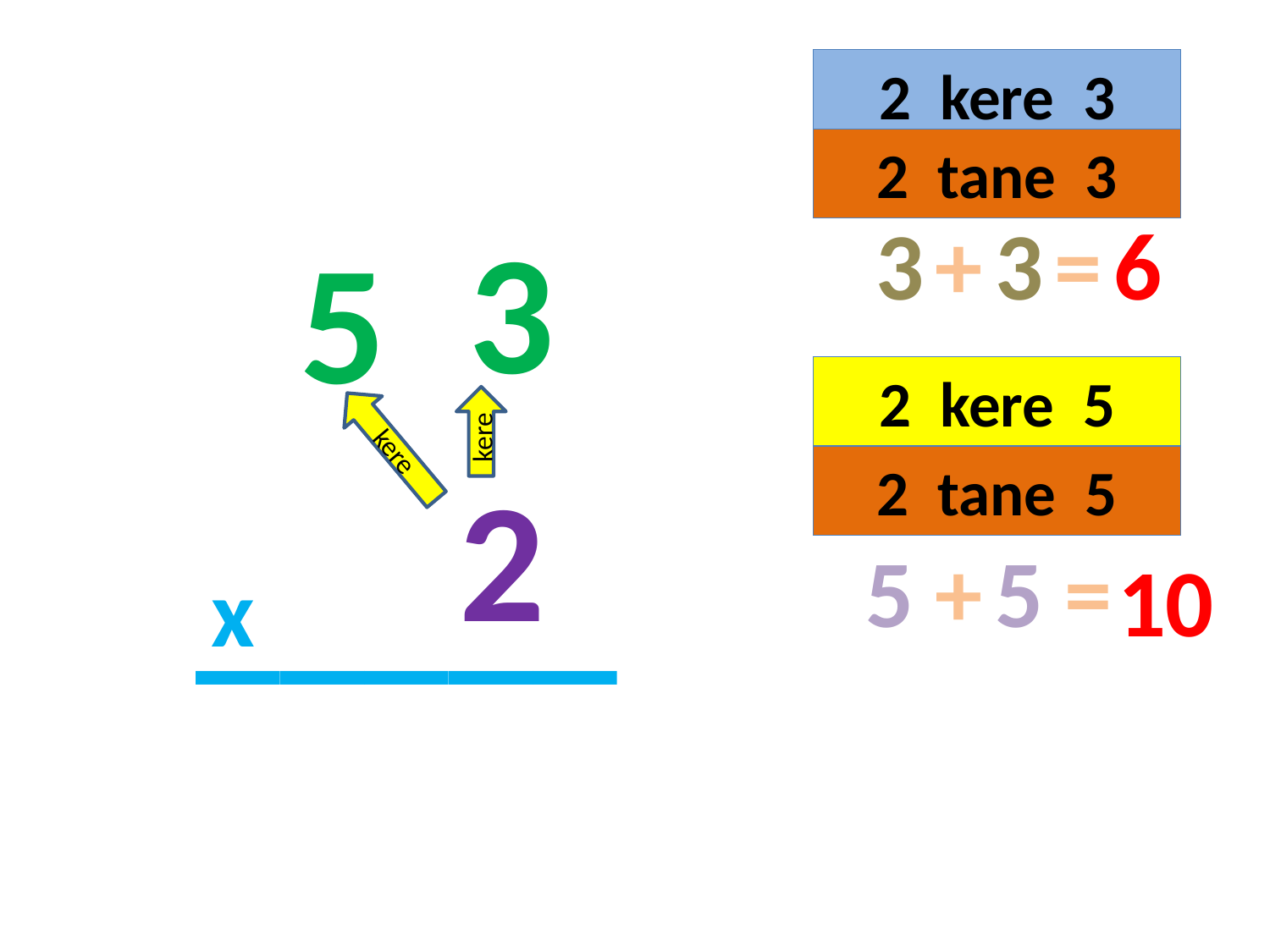

2  kere  3
2  tane  3
3
3
+
3
=
6
5
#

2  kere  5
kere
kere

2
2  tane  5
_____
5
+
5
=
10
x